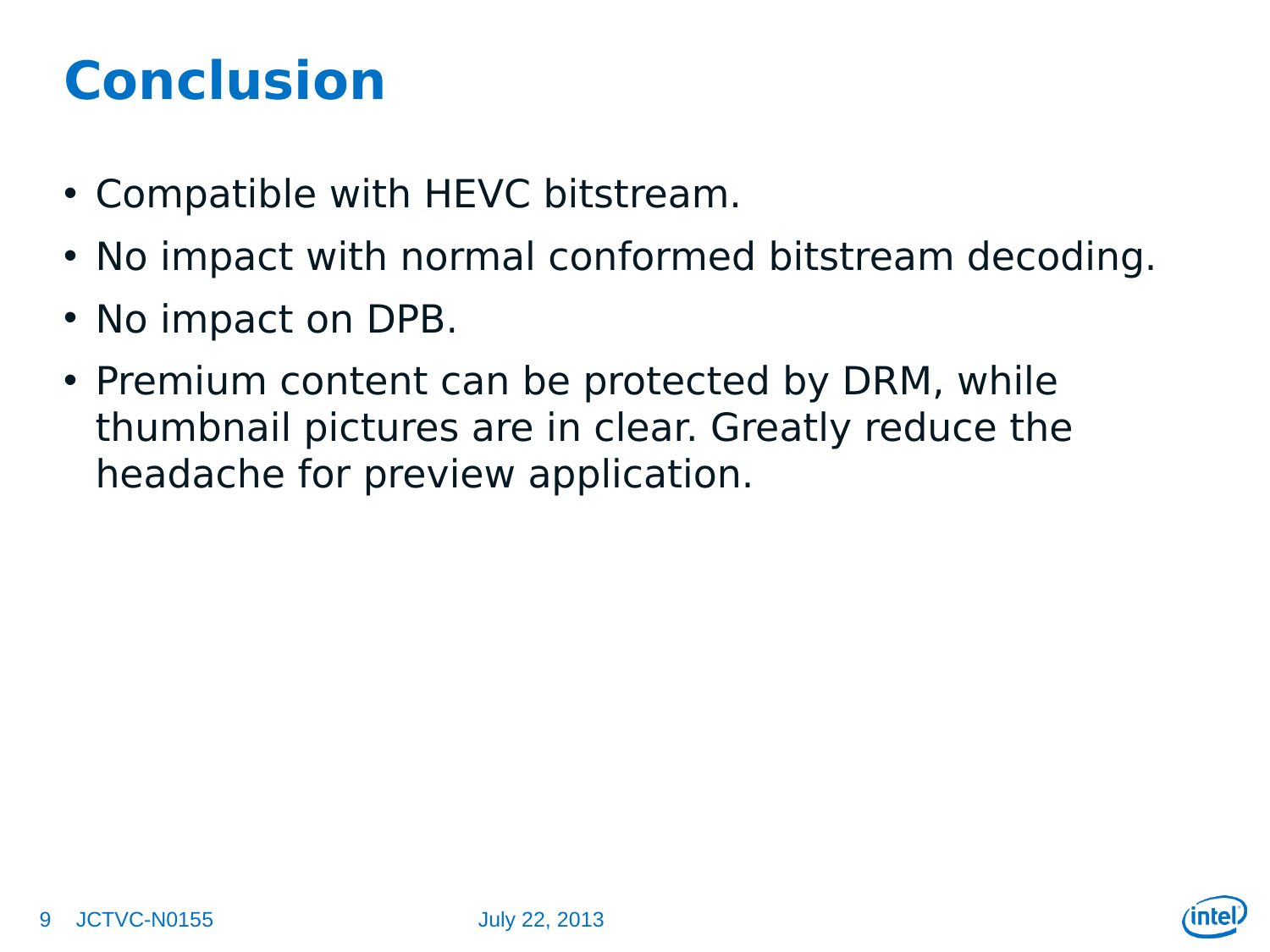

# Conclusion
Compatible with HEVC bitstream.
No impact with normal conformed bitstream decoding.
No impact on DPB.
Premium content can be protected by DRM, while thumbnail pictures are in clear. Greatly reduce the headache for preview application.
9
JCTVC-N0155
July 22, 2013